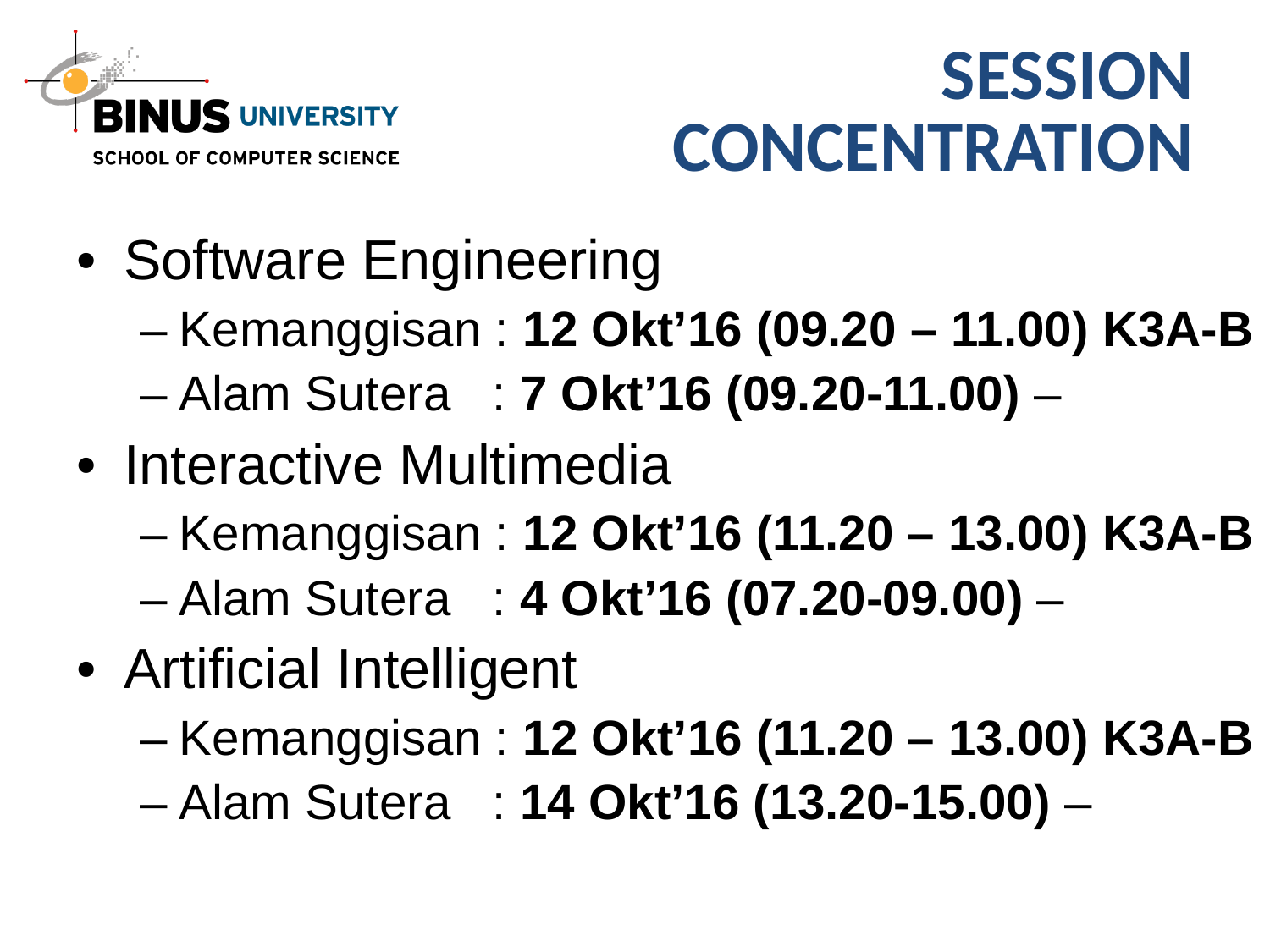

# Session Concentration
Software Engineering
Kemanggisan : 12 Okt’16 (09.20 – 11.00) K3A-B
Alam Sutera   : 7 Okt’16 (09.20-11.00) –
Interactive Multimedia
Kemanggisan : 12 Okt’16 (11.20 – 13.00) K3A-B
Alam Sutera   : 4 Okt’16 (07.20-09.00) –
Artificial Intelligent
Kemanggisan : 12 Okt’16 (11.20 – 13.00) K3A-B
Alam Sutera   : 14 Okt’16 (13.20-15.00) –